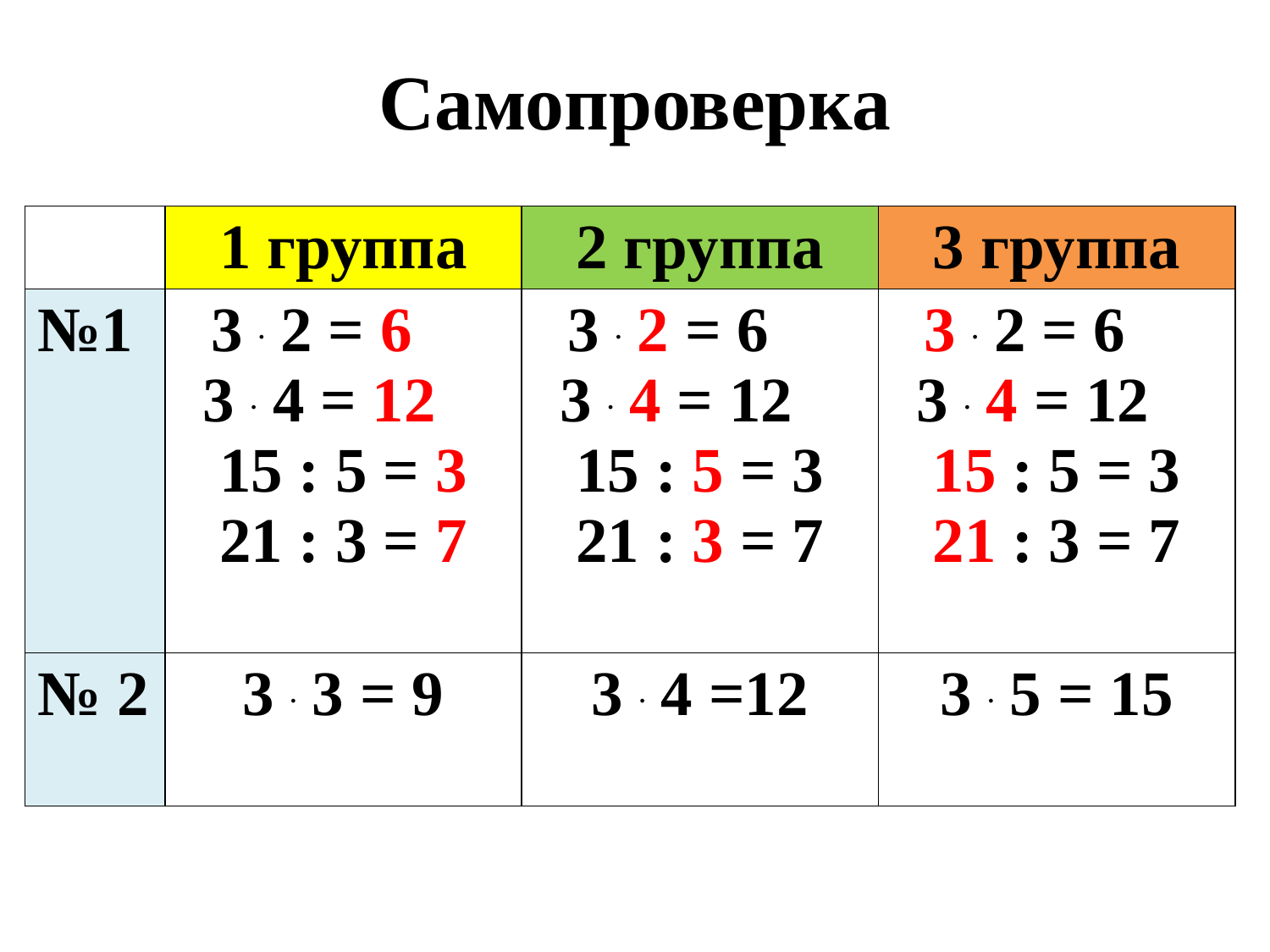

Самопроверка
|  | 1 группа | 2 группа | 3 группа |
| --- | --- | --- | --- |
| №1 | 3 . 2 = 6 3 . 4 = 12 15 : 5 = 3 21 : 3 = 7 | 3 . 2 = 6 3 . 4 = 12 15 : 5 = 3 21 : 3 = 7 | 3 . 2 = 6 3 . 4 = 12 15 : 5 = 3 21 : 3 = 7 |
| № 2 | 3 . 3 = 9 | 3 . 4 =12 | 3 . 5 = 15 |